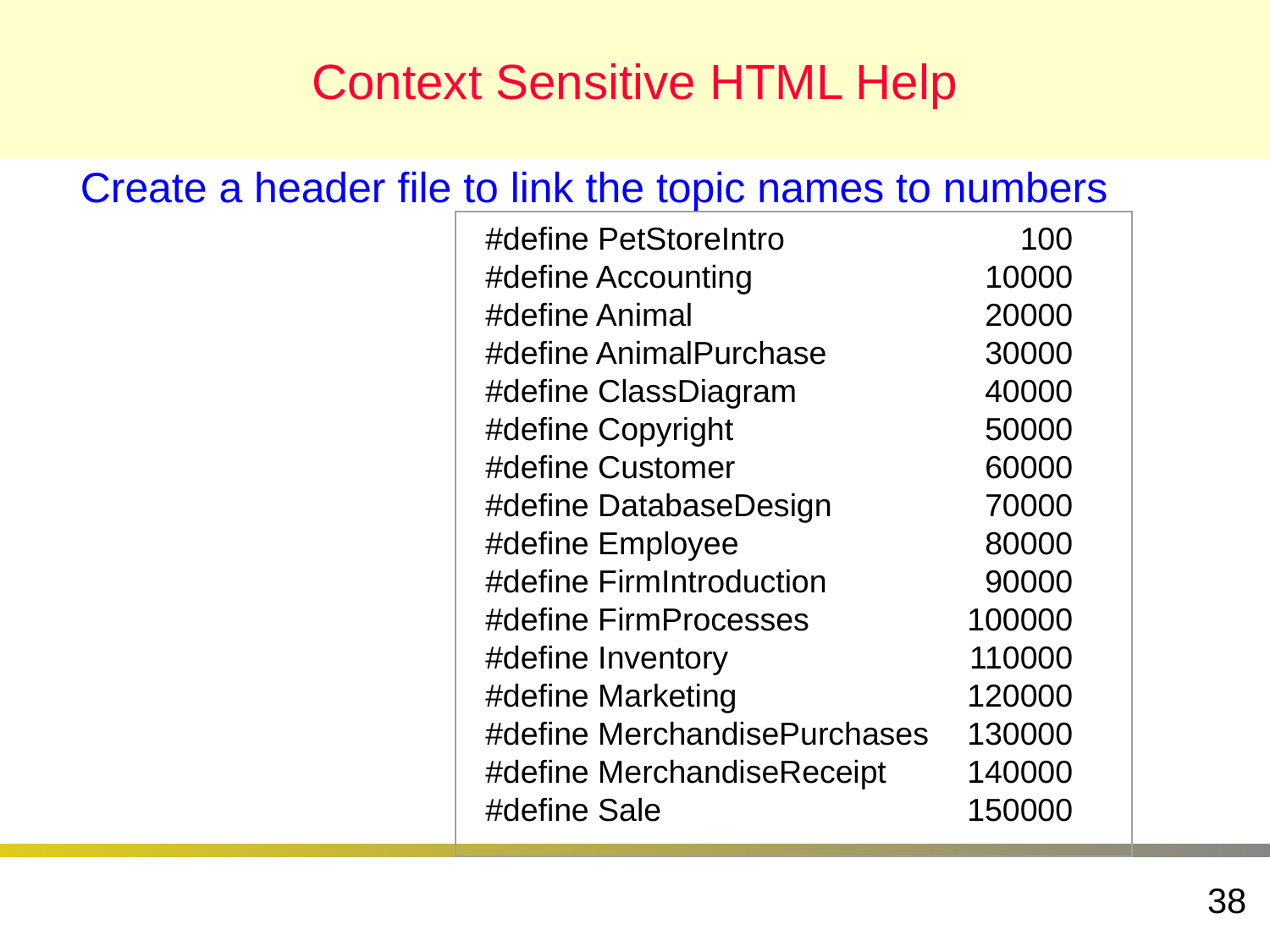

# Context Sensitive HTML Help
Create a header file to link the topic names to numbers

#define PetStoreIntro	100
#define Accounting	10000
#define Animal	20000
#define AnimalPurchase	30000
#define ClassDiagram	40000
#define Copyright	50000
#define Customer	60000
#define DatabaseDesign	70000
#define Employee	80000
#define FirmIntroduction	90000
#define FirmProcesses	100000
#define Inventory	110000
#define Marketing	120000
#define MerchandisePurchases	130000
#define MerchandiseReceipt	140000
#define Sale	150000

38